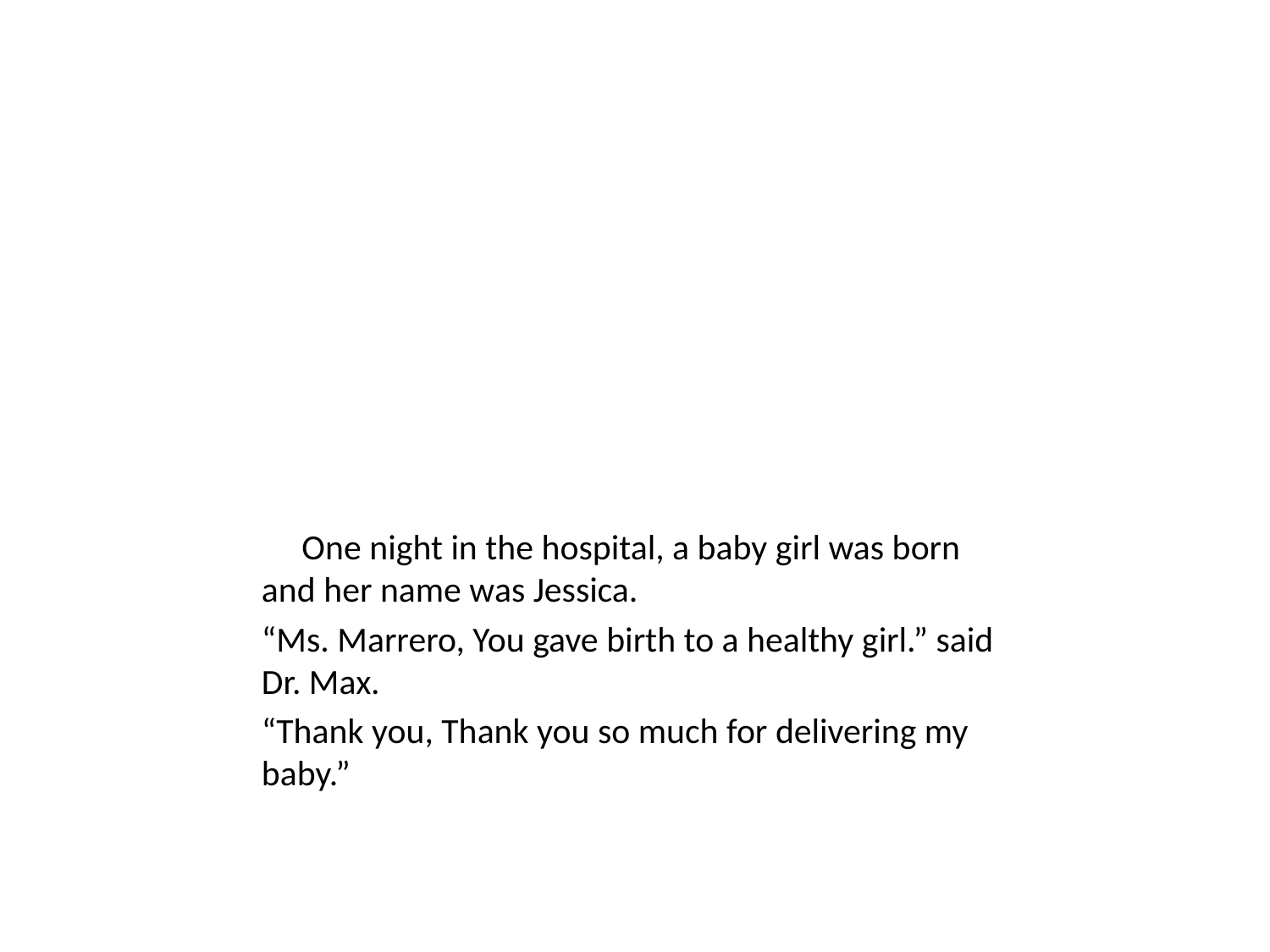

One night in the hospital, a baby girl was born and her name was Jessica.
“Ms. Marrero, You gave birth to a healthy girl.” said Dr. Max.
“Thank you, Thank you so much for delivering my baby.”